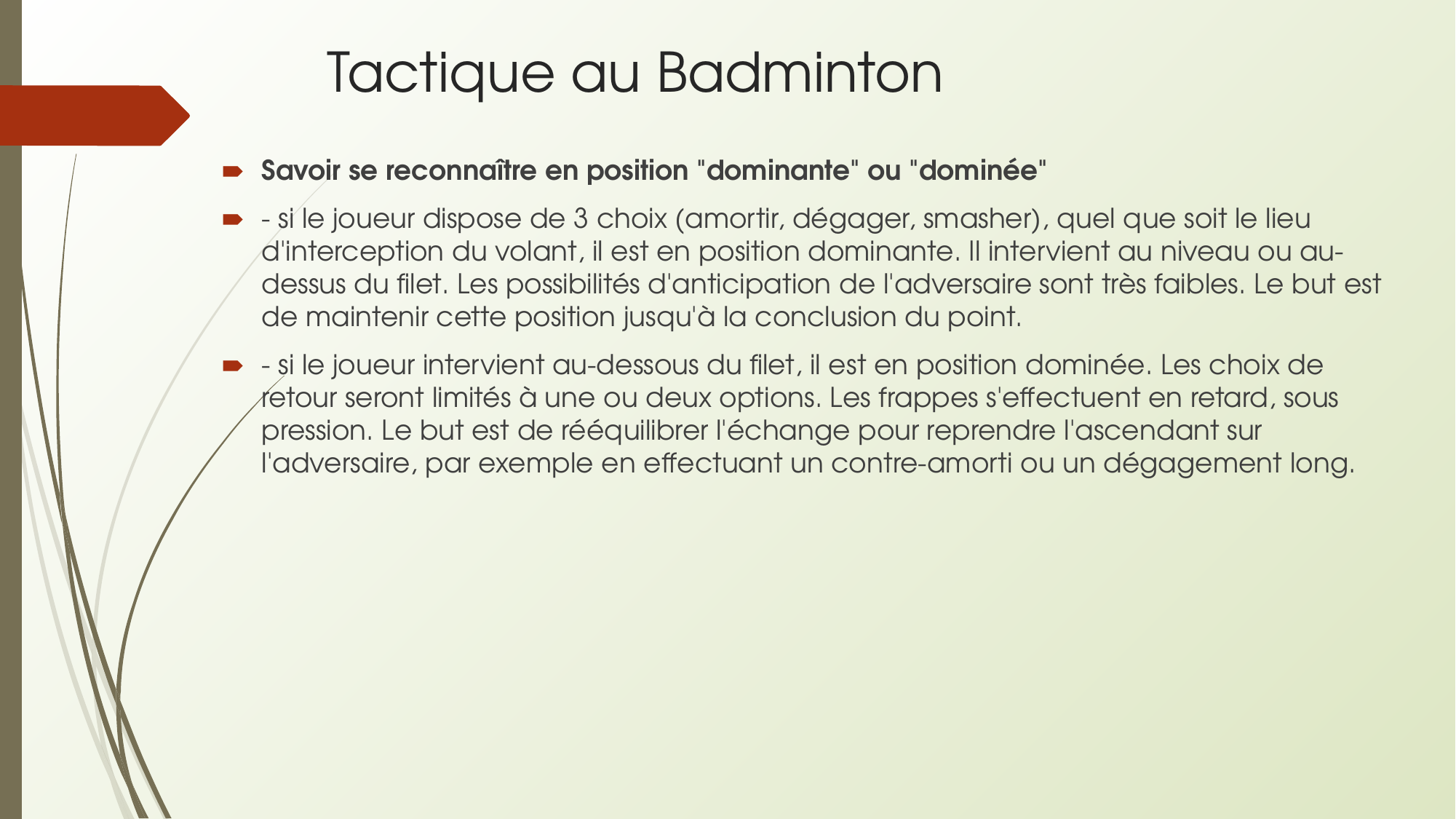

# Tactique au Badminton
Savoir se reconnaître en position "dominante" ou "dominée"
- si le joueur dispose de 3 choix (amortir, dégager, smasher), quel que soit le lieu d'interception du volant, il est en position dominante. Il intervient au niveau ou au-dessus du filet. Les possibilités d'anticipation de l'adversaire sont très faibles. Le but est de maintenir cette position jusqu'à la conclusion du point.
- si le joueur intervient au-dessous du filet, il est en position dominée. Les choix de retour seront limités à une ou deux options. Les frappes s'effectuent en retard, sous pression. Le but est de rééquilibrer l'échange pour reprendre l'ascendant sur l'adversaire, par exemple en effectuant un contre-amorti ou un dégagement long.